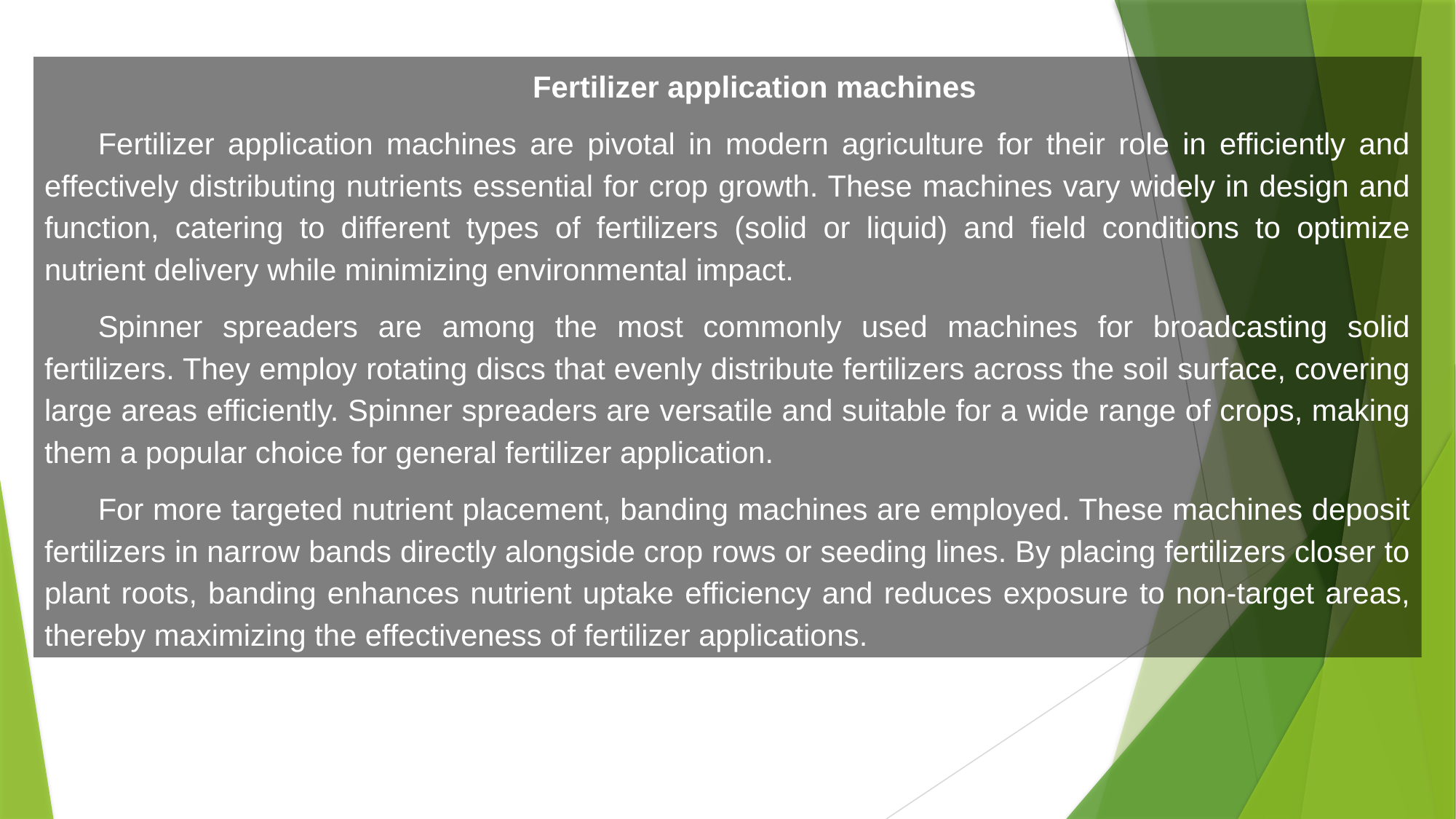

Fertilizer application machines
Fertilizer application machines are pivotal in modern agriculture for their role in efficiently and effectively distributing nutrients essential for crop growth. These machines vary widely in design and function, catering to different types of fertilizers (solid or liquid) and field conditions to optimize nutrient delivery while minimizing environmental impact.
Spinner spreaders are among the most commonly used machines for broadcasting solid fertilizers. They employ rotating discs that evenly distribute fertilizers across the soil surface, covering large areas efficiently. Spinner spreaders are versatile and suitable for a wide range of crops, making them a popular choice for general fertilizer application.
For more targeted nutrient placement, banding machines are employed. These machines deposit fertilizers in narrow bands directly alongside crop rows or seeding lines. By placing fertilizers closer to plant roots, banding enhances nutrient uptake efficiency and reduces exposure to non-target areas, thereby maximizing the effectiveness of fertilizer applications.